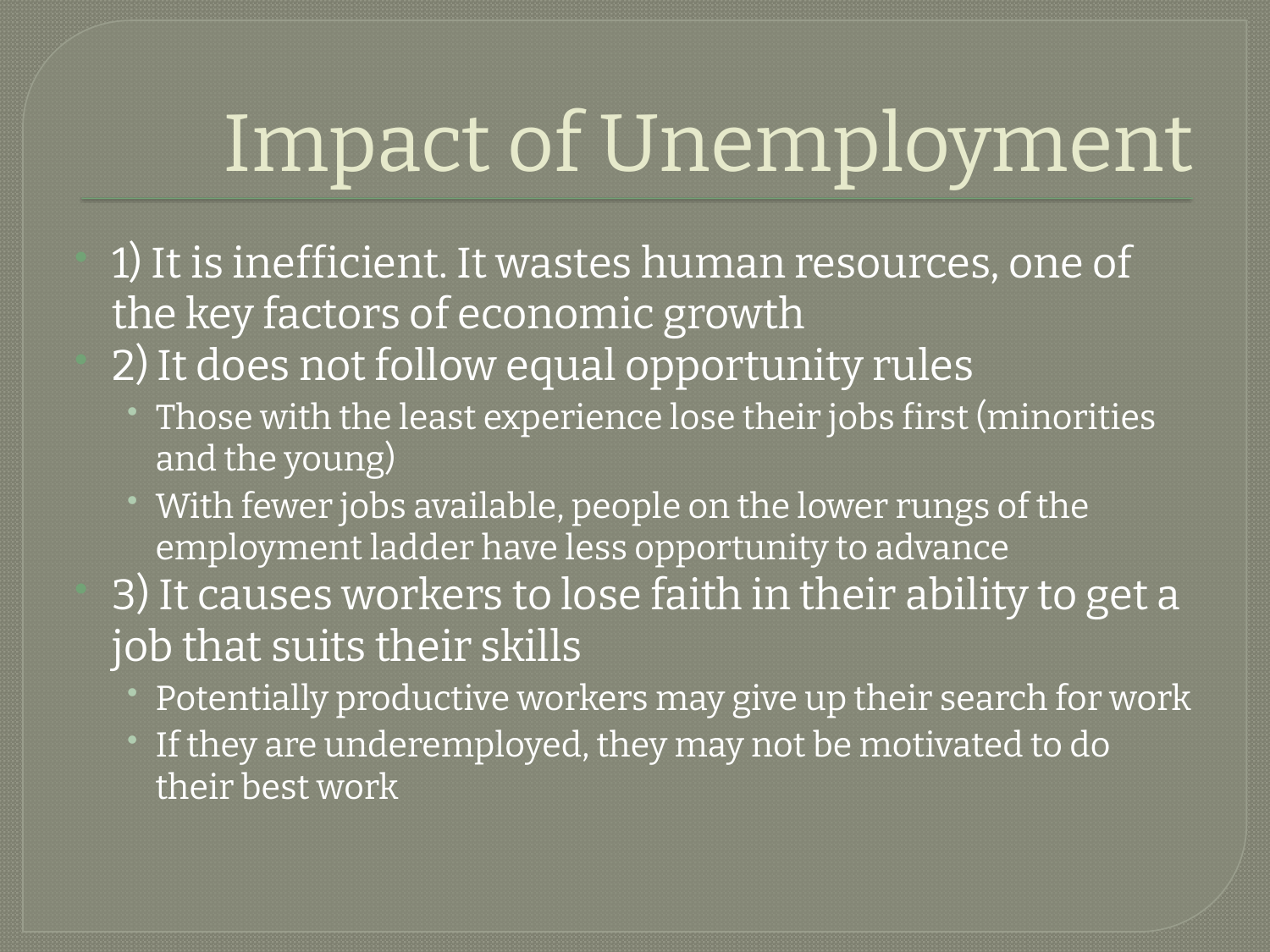

# Impact of Unemployment
1) It is inefficient. It wastes human resources, one of the key factors of economic growth
2) It does not follow equal opportunity rules
Those with the least experience lose their jobs first (minorities and the young)
With fewer jobs available, people on the lower rungs of the employment ladder have less opportunity to advance
3) It causes workers to lose faith in their ability to get a job that suits their skills
Potentially productive workers may give up their search for work
If they are underemployed, they may not be motivated to do their best work